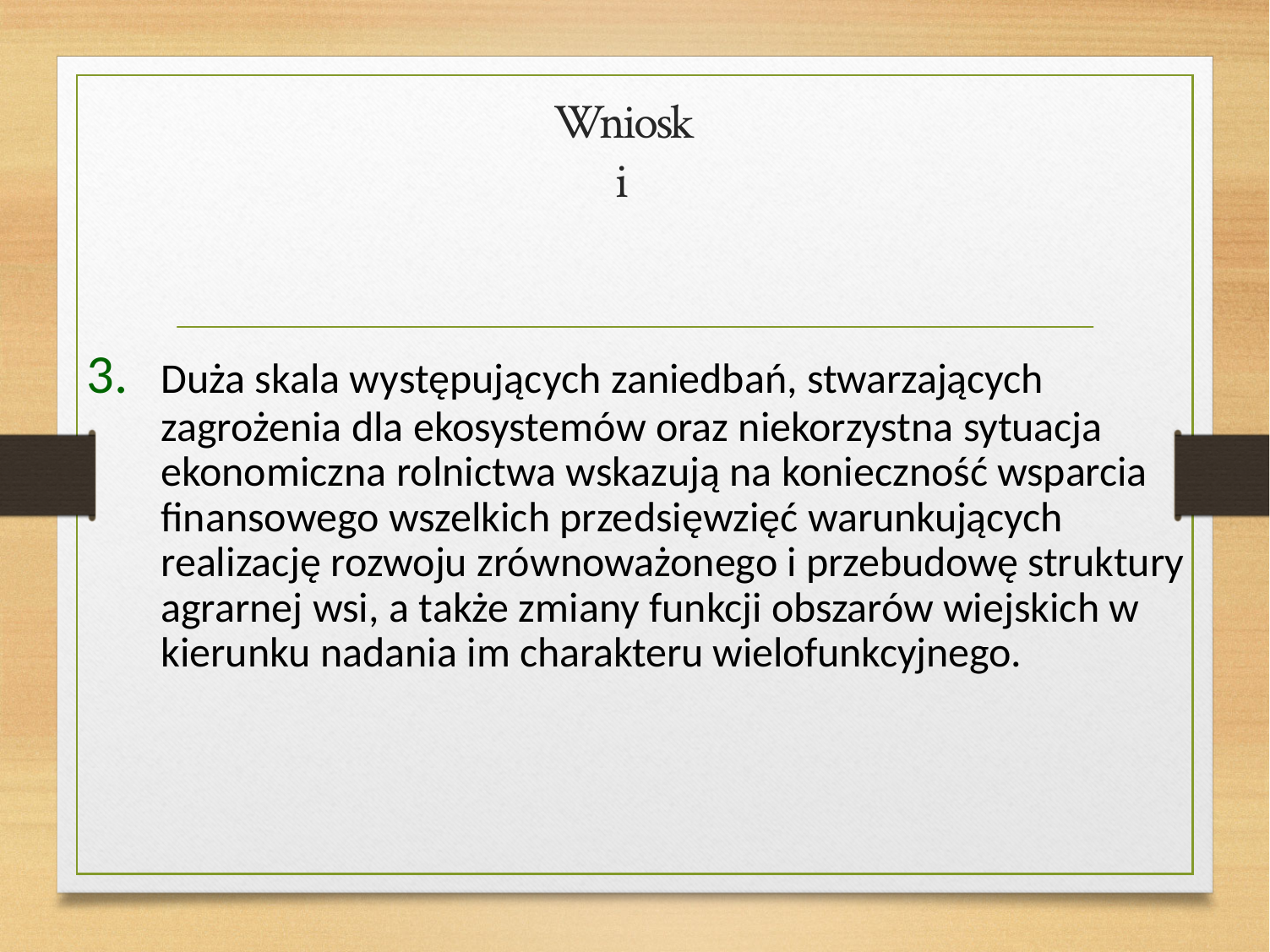

# Wnioski
3.	Duża skala występujących zaniedbań, stwarzających zagrożenia dla ekosystemów oraz niekorzystna sytuacja ekonomiczna rolnictwa wskazują na konieczność wsparcia finansowego wszelkich przedsięwzięć warunkujących realizację rozwoju zrównoważonego i przebudowę struktury agrarnej wsi, a także zmiany funkcji obszarów wiejskich w kierunku nadania im charakteru wielofunkcyjnego.